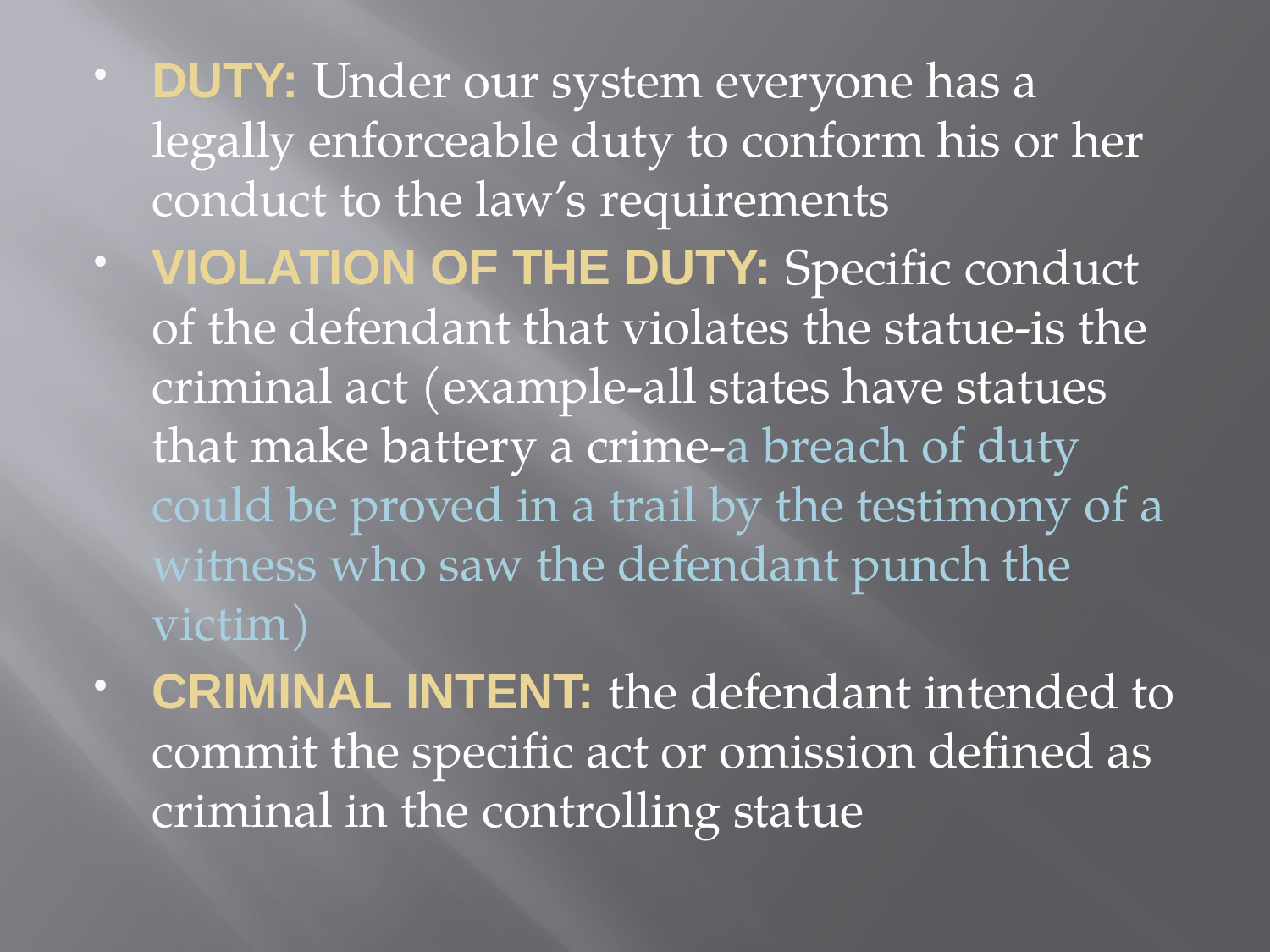

DUTY: Under our system everyone has a legally enforceable duty to conform his or her conduct to the law’s requirements
VIOLATION OF THE DUTY: Specific conduct of the defendant that violates the statue-is the criminal act (example-all states have statues that make battery a crime-a breach of duty could be proved in a trail by the testimony of a witness who saw the defendant punch the victim)
CRIMINAL INTENT: the defendant intended to commit the specific act or omission defined as criminal in the controlling statue